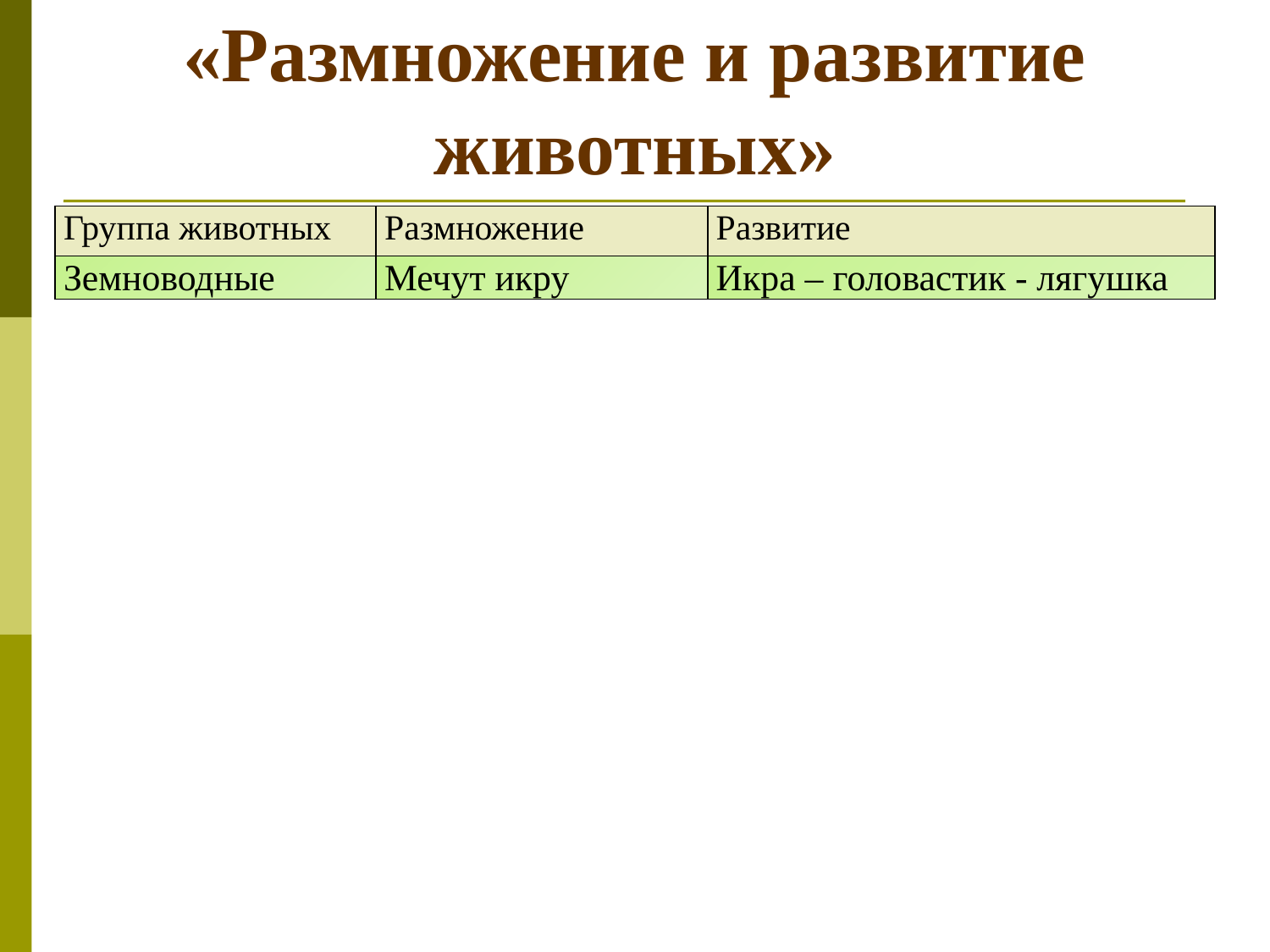

# «Размножение и развитие животных»
| Группа животных | Размножение | Развитие |
| --- | --- | --- |
| Земноводные | Мечут икру | Икра – головастик - лягушка |